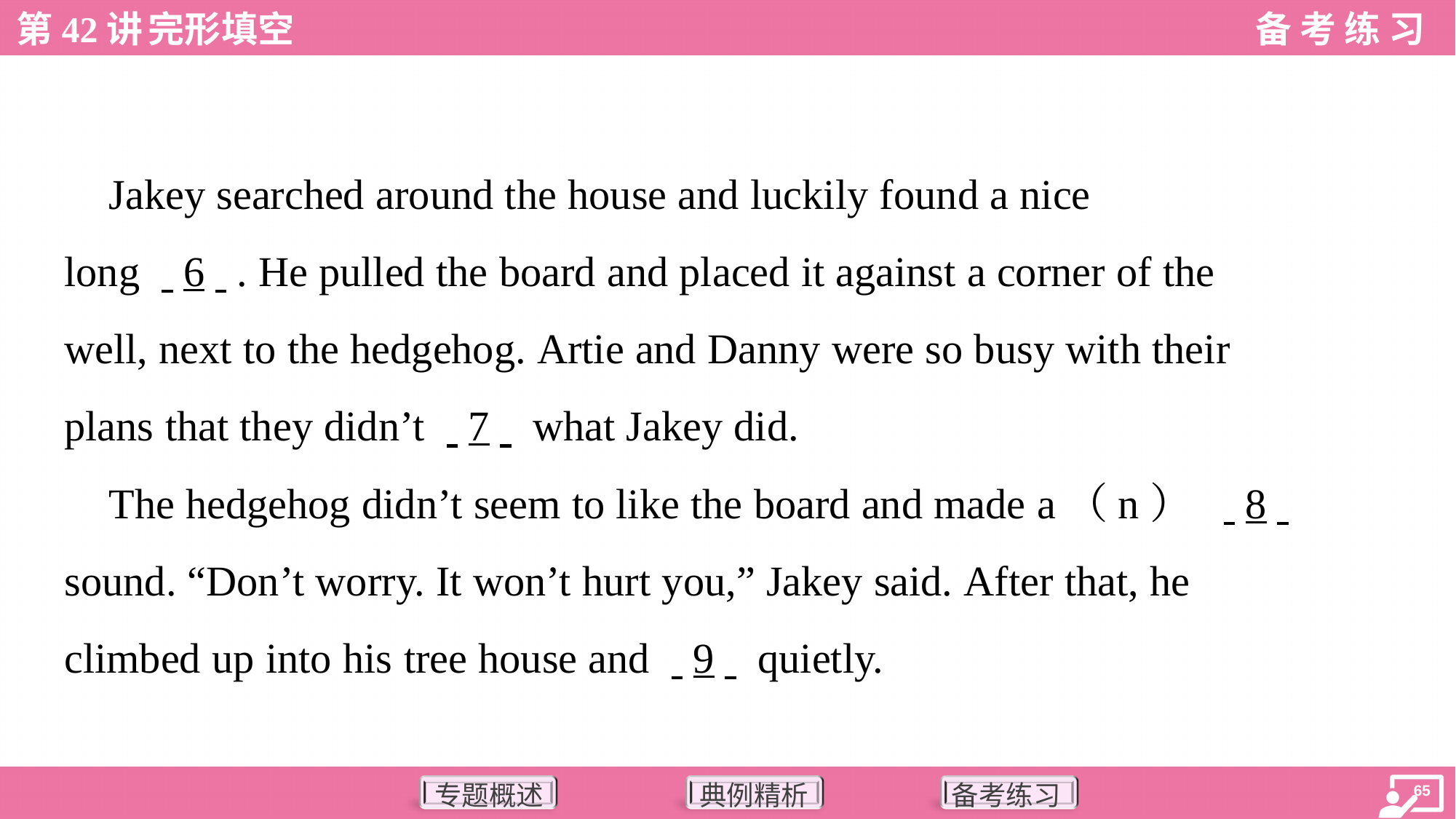

Jakey searched around the house and luckily found a nice
long . .6. .. He pulled the board and placed it against a corner of the
well, next to the hedgehog. Artie and Danny were so busy with their
plans that they didn’t . .7. . what Jakey did.
    The hedgehog didn’t seem to like the board and made a（n） . .8. .
sound. “Don’t worry. It won’t hurt you,” Jakey said. After that, he
climbed up into his tree house and . .9. . quietly.